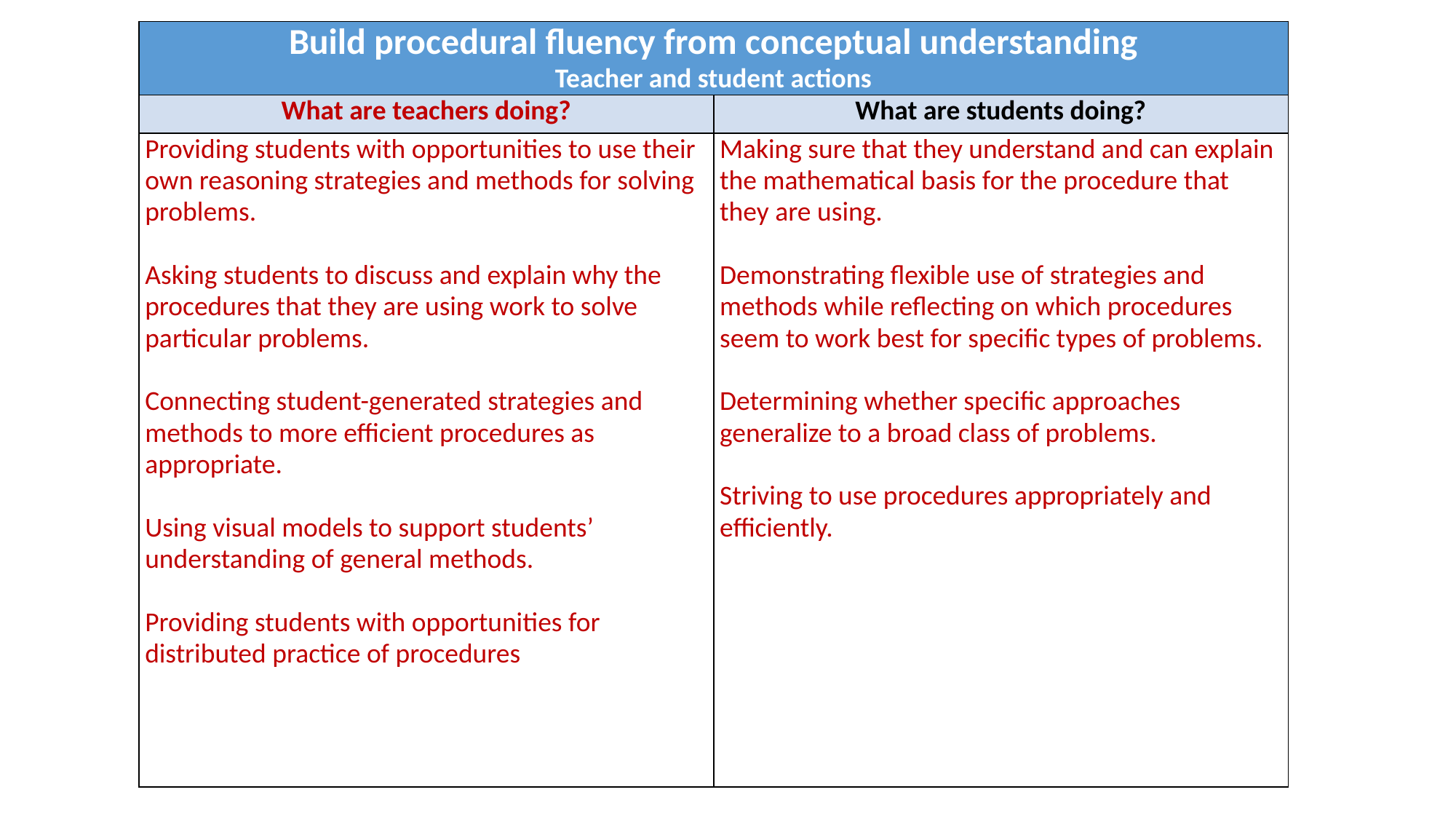

| Build procedural fluency from conceptual understanding Teacher and student actions |  |
| --- | --- |
| What are teachers doing? | What are students doing? |
| Providing students with opportunities to use their own reasoning strategies and methods for solving problems.   Asking students to discuss and explain why the procedures that they are using work to solve particular problems.   Connecting student-generated strategies and methods to more efficient procedures as appropriate.   Using visual models to support students’ understanding of general methods.   Providing students with opportunities for distributed practice of procedures | Making sure that they understand and can explain the mathematical basis for the procedure that they are using.   Demonstrating flexible use of strategies and methods while reflecting on which procedures seem to work best for specific types of problems.   Determining whether specific approaches generalize to a broad class of problems.   Striving to use procedures appropriately and efficiently. |